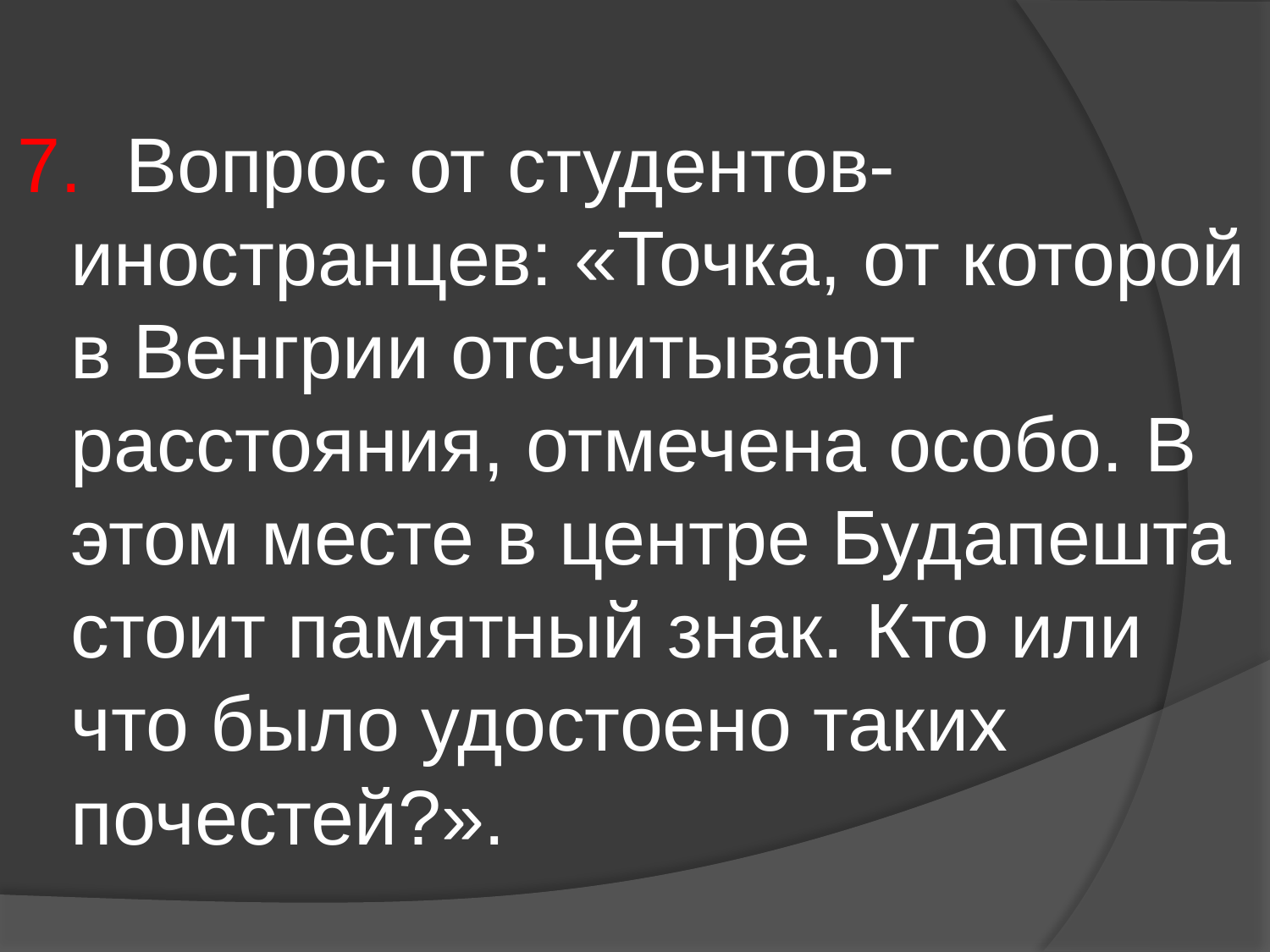

7.  Вопрос от студентов-иностранцев: «Точка, от которой в Венгрии отсчитывают расстояния, отмечена особо. В этом месте в центре Будапешта стоит памятный знак. Кто или что было удостоено таких почестей?».